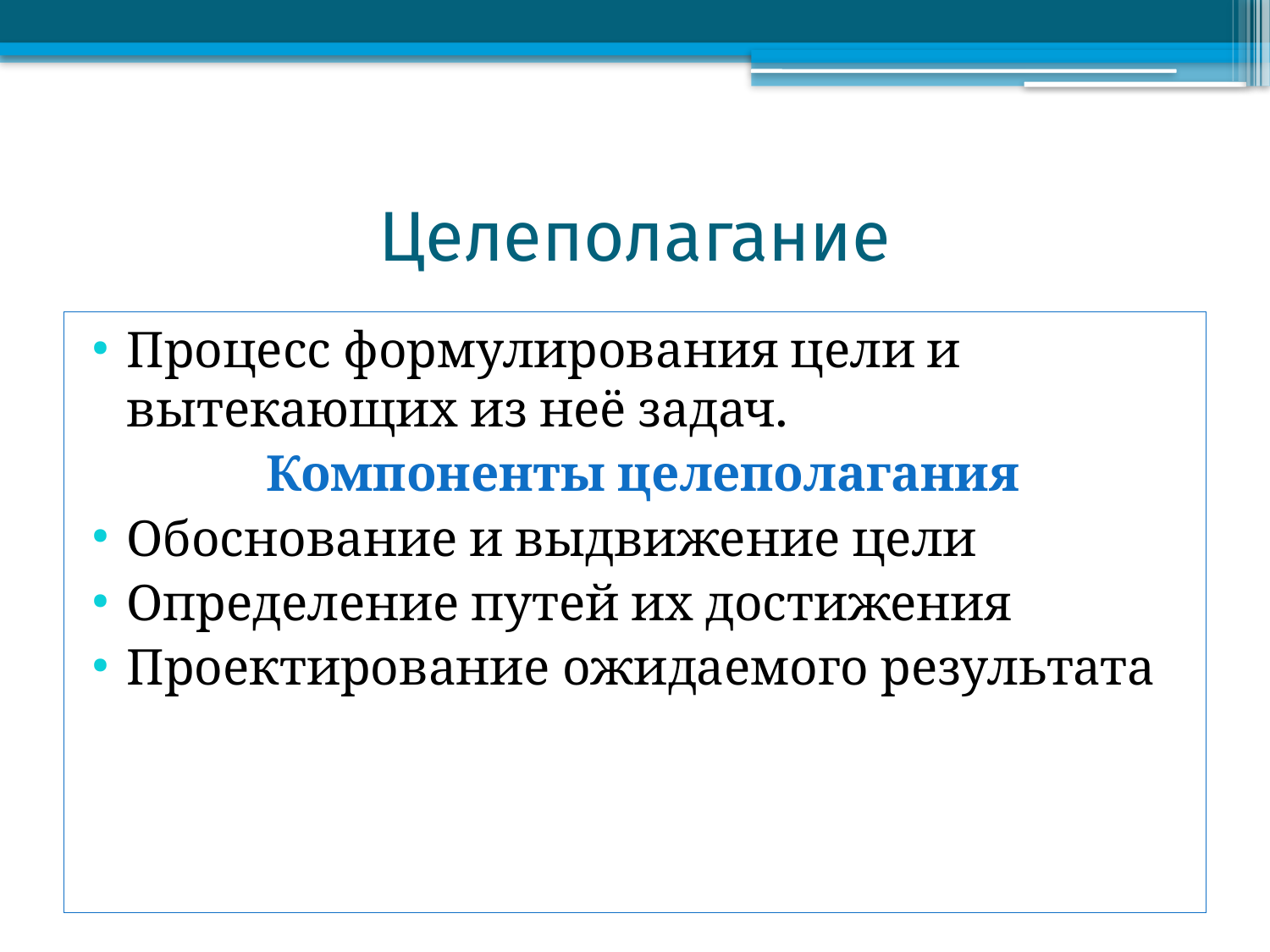

# Целеполагание
Процесс формулирования цели и вытекающих из неё задач.
Компоненты целеполагания
Обоснование и выдвижение цели
Определение путей их достижения
Проектирование ожидаемого результата